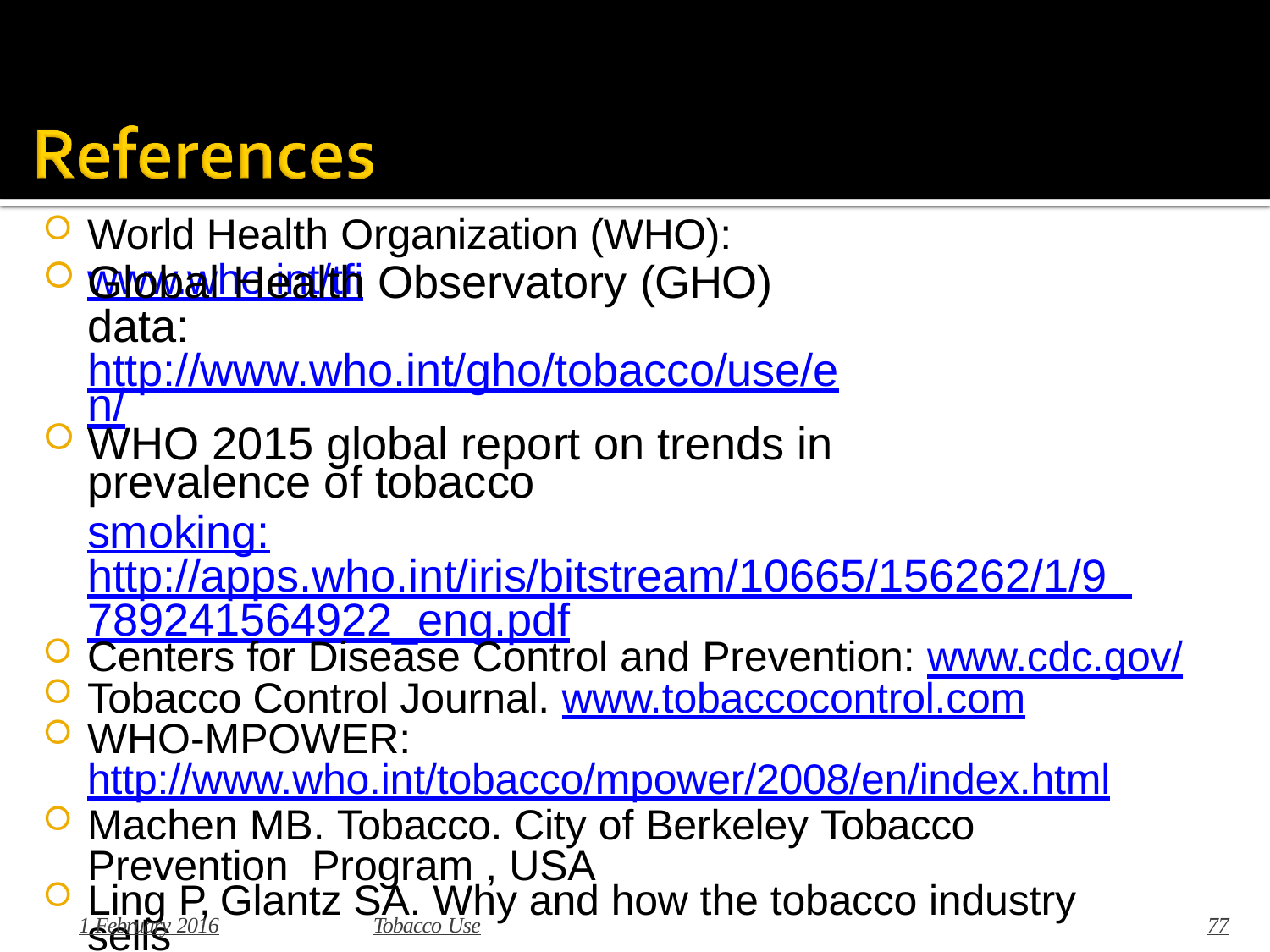

# World Health Organization (WHO): www.who.int/tfi
Global Health Observatory (GHO) data:  http://www.who.int/gho/tobacco/use/en/
WHO 2015 global report on trends in prevalence of tobacco
smoking:http://apps.who.int/iris/bitstream/10665/156262/1/9  789241564922_eng.pdf
Centers for Disease Control and Prevention: www.cdc.gov/
Tobacco Control Journal. www.tobaccocontrol.com
WHO-MPOWER:
http://www.who.int/tobacco/mpower/2008/en/index.html
Machen MB. Tobacco. City of Berkeley Tobacco Prevention  Program , USA
Ling P, Glantz SA. Why and how the tobacco industry sells
cigarettes to young adults. University of California San Francisco,  USA
1 February 2016
Tobacco Use
77